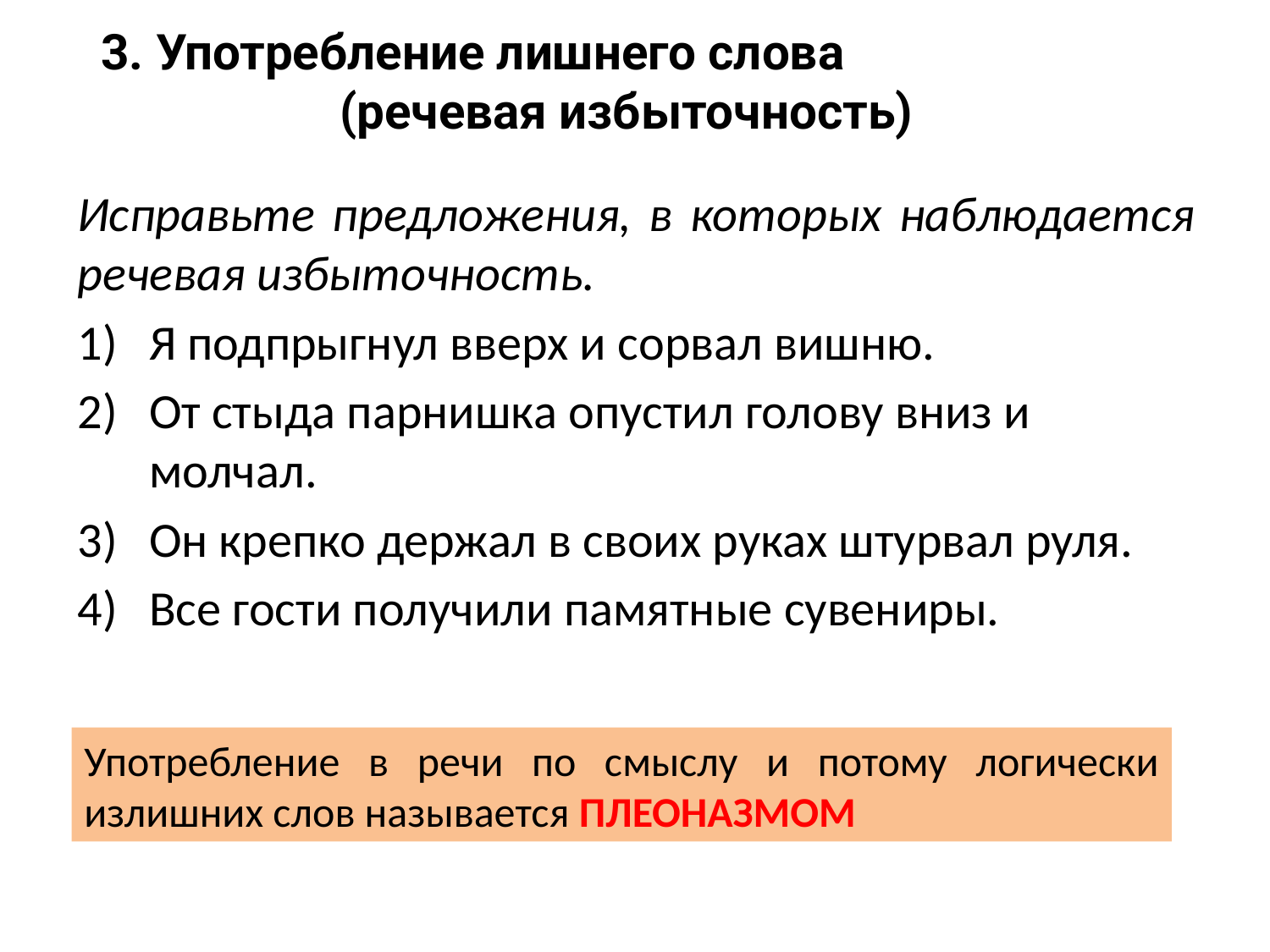

# 3. Употребление лишнего слова                          (речевая избыточность)
Исправьте предложения, в которых наблюдается речевая избыточность.
Я подпрыгнул вверх и сорвал вишню.
От стыда парнишка опустил голову вниз и молчал.
Он крепко держал в своих руках штурвал руля.
Все гости получили памятные сувениры.

Употребление в речи по смыслу и потому логически излишних слов называется ПЛЕОНАЗМОМ